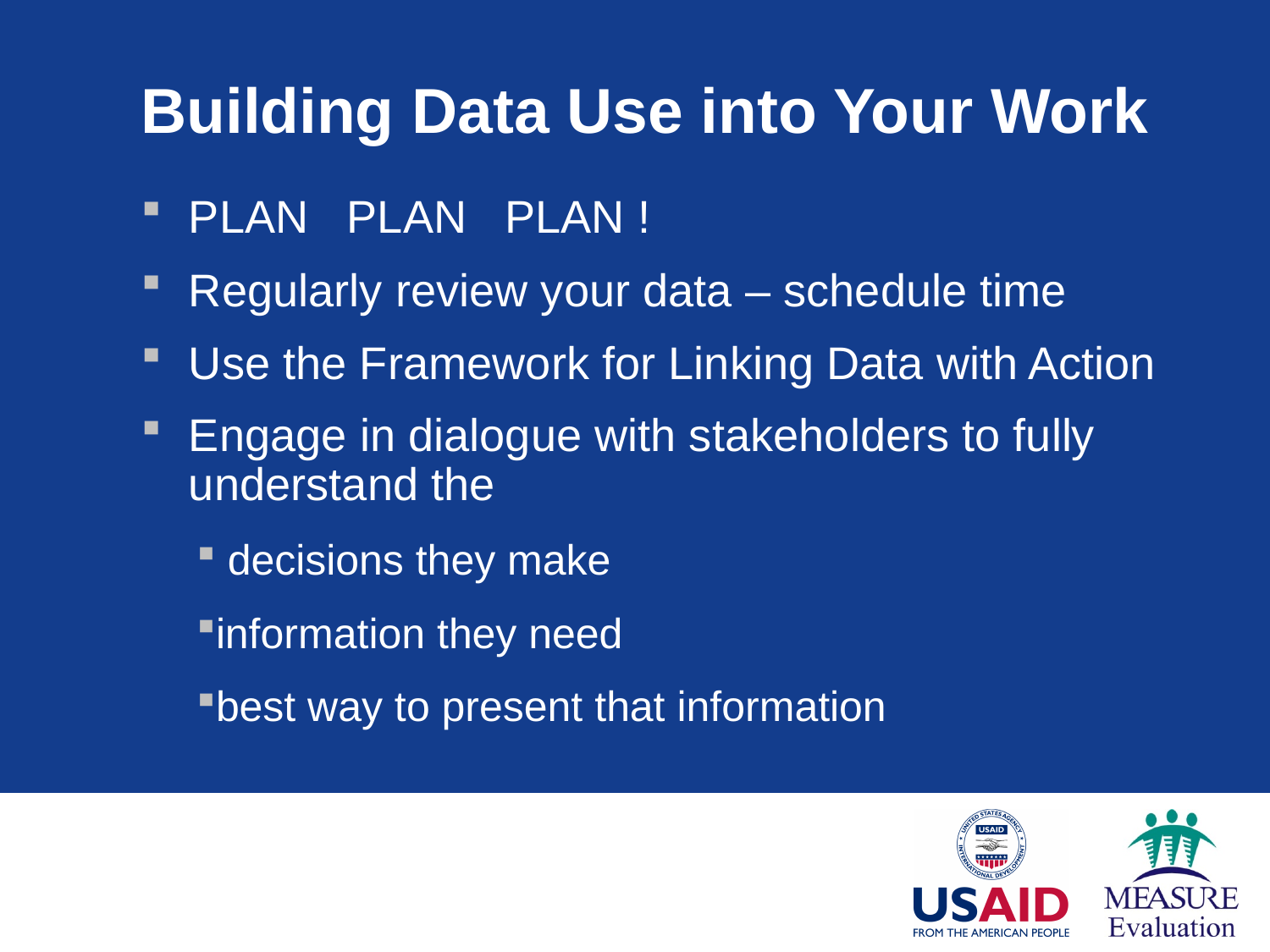

# Building Data Use into Your Work
PLAN   PLAN   PLAN !
Regularly review your data – schedule time
Use the Framework for Linking Data with Action
Engage in dialogue with stakeholders to fully understand the
 decisions they make
information they need
best way to present that information